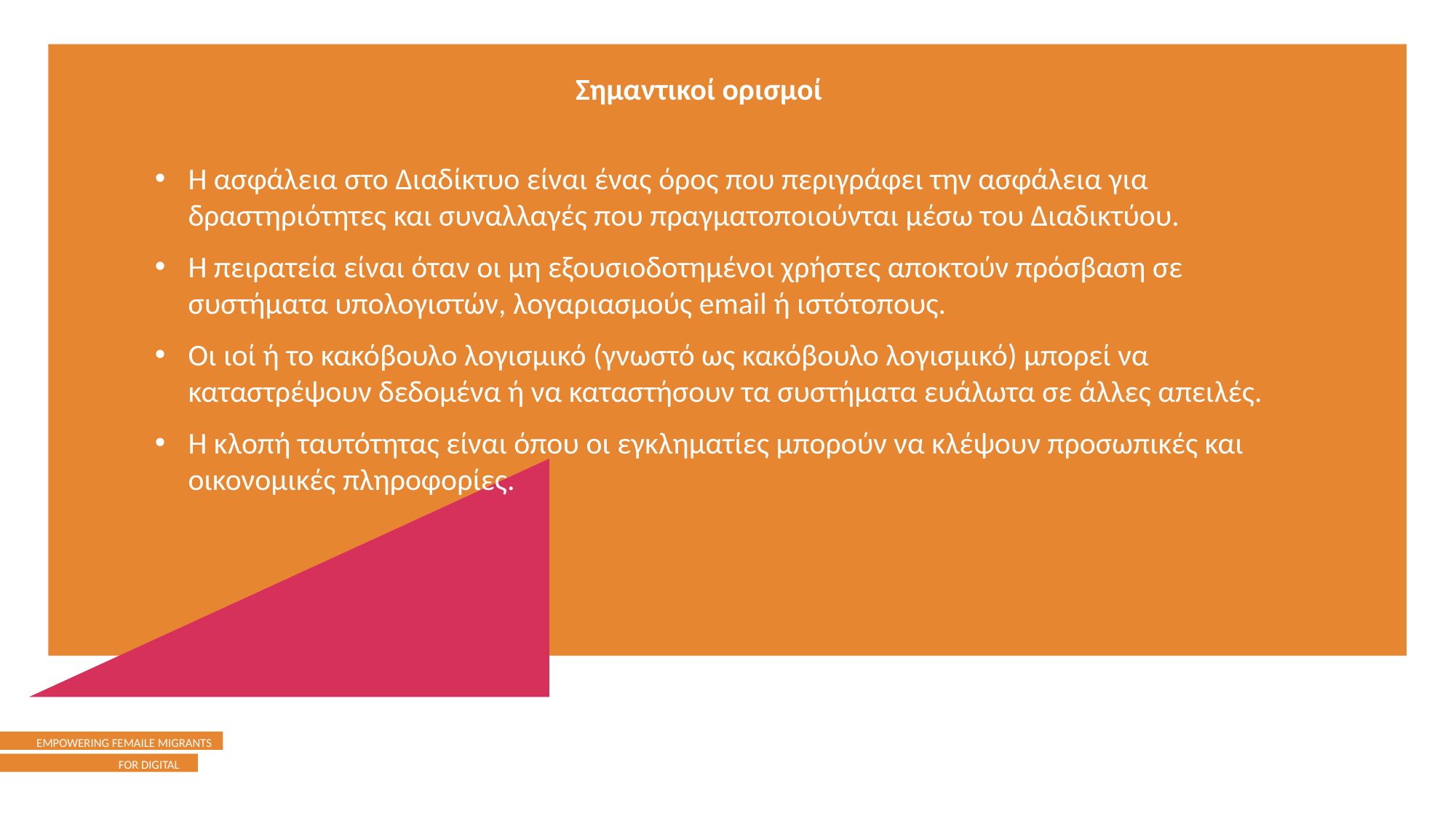

Σημαντικοί ορισμοί
Η ασφάλεια στο Διαδίκτυο είναι ένας όρος που περιγράφει την ασφάλεια για δραστηριότητες και συναλλαγές που πραγματοποιούνται μέσω του Διαδικτύου.
Η πειρατεία είναι όταν οι μη εξουσιοδοτημένοι χρήστες αποκτούν πρόσβαση σε συστήματα υπολογιστών, λογαριασμούς email ή ιστότοπους.
Οι ιοί ή το κακόβουλο λογισμικό (γνωστό ως κακόβουλο λογισμικό) μπορεί να καταστρέψουν δεδομένα ή να καταστήσουν τα συστήματα ευάλωτα σε άλλες απειλές.
Η κλοπή ταυτότητας είναι όπου οι εγκληματίες μπορούν να κλέψουν προσωπικές και οικονομικές πληροφορίες.